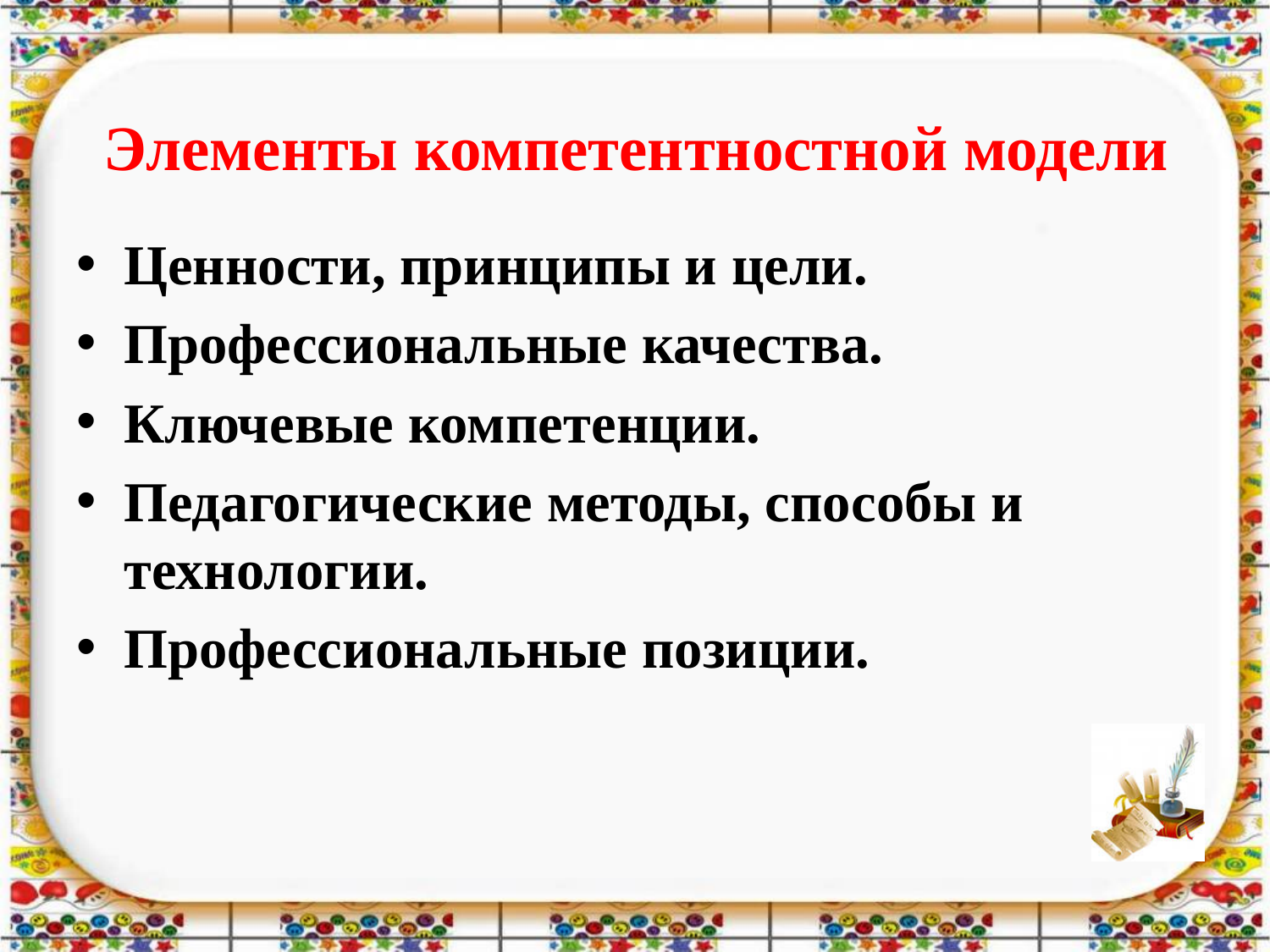

Элементы компетентностной модели
Ценности, принципы и цели.
Профессиональные качества.
Ключевые компетенции.
Педагогические методы, способы и технологии.
Профессиональные позиции.